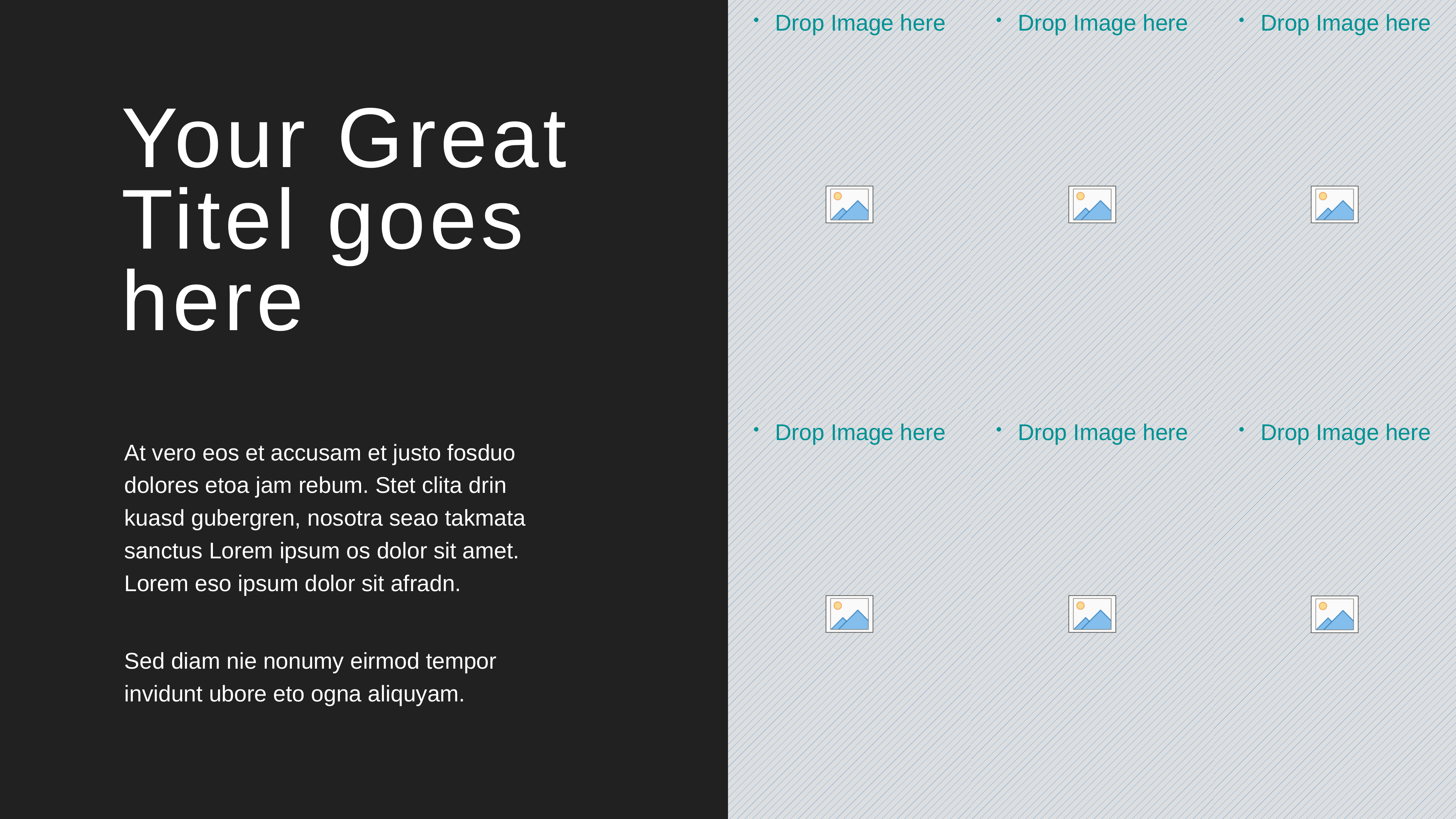

Your Great
Titel goes
here

At vero eos et accusam et justo fosduo dolores etoa jam rebum. Stet clita drin kuasd gubergren, nosotra seao takmata sanctus Lorem ipsum os dolor sit amet. Lorem eso ipsum dolor sit afradn.
Sed diam nie nonumy eirmod tempor invidunt ubore eto ogna aliquyam.